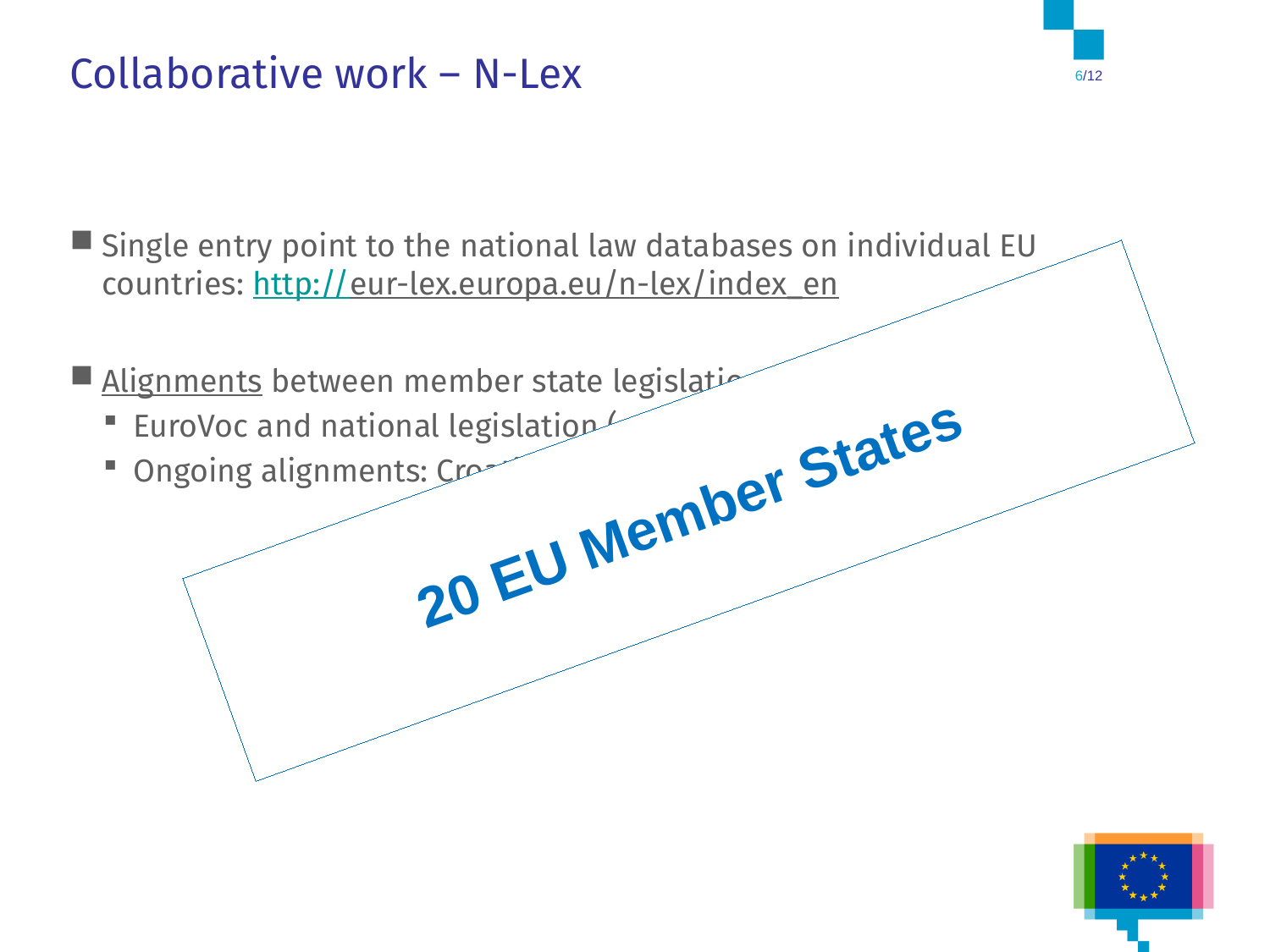

Collaborative work – N-Lex
6/12
Single entry point to the national law databases on individual EU countries: http://eur-lex.europa.eu/n-lex/index_en

Alignments between member state legislation and EU legislation:
EuroVoc and national legislation (official journals)
Ongoing alignments: Croatia, France, Luxembourg, Malta, Spain

20 EU Member States